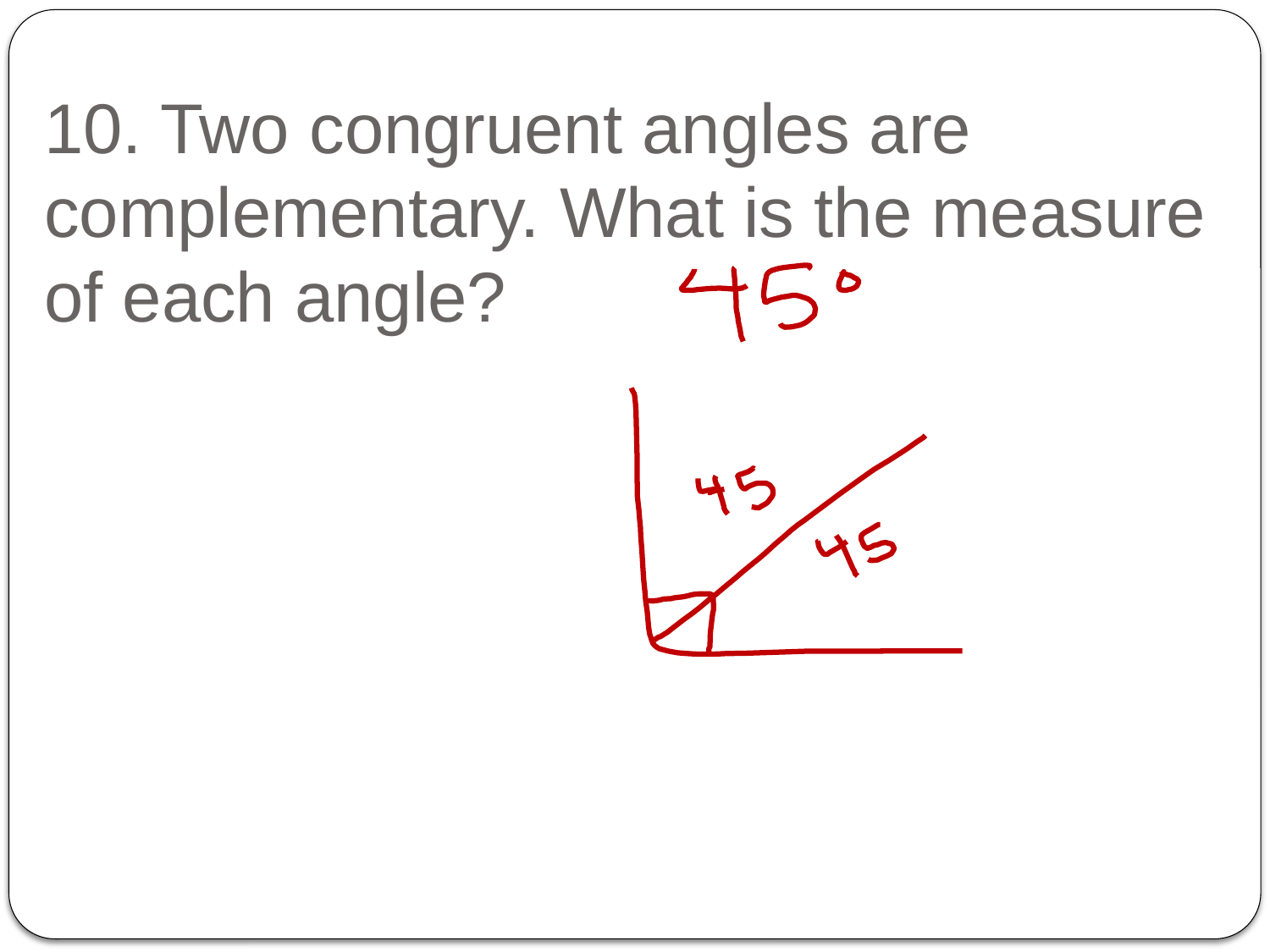

# 10. Two congruent angles are complementary. What is the measure of each angle?